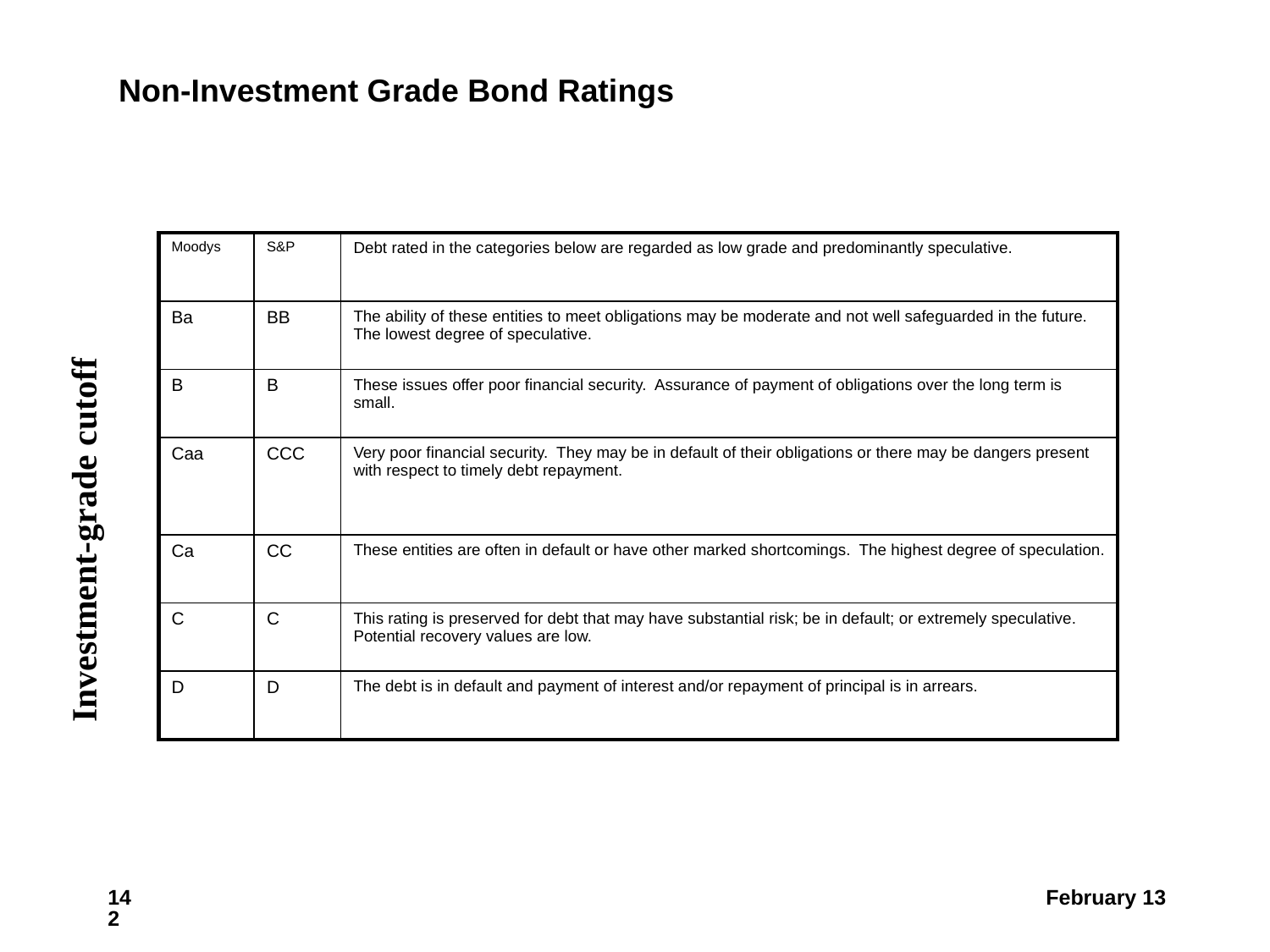

# Non-Investment Grade Bond Ratings
| Moodys | S&P | Debt rated in the categories below are regarded as low grade and predominantly speculative. |
| --- | --- | --- |
| Ba | BB | The ability of these entities to meet obligations may be moderate and not well safeguarded in the future. The lowest degree of speculative. |
| B | B | These issues offer poor financial security. Assurance of payment of obligations over the long term is small. |
| Caa | CCC | Very poor financial security. They may be in default of their obligations or there may be dangers present with respect to timely debt repayment. |
| Ca | CC | These entities are often in default or have other marked shortcomings. The highest degree of speculation. |
| C | C | This rating is preserved for debt that may have substantial risk; be in default; or extremely speculative. Potential recovery values are low. |
| D | D | The debt is in default and payment of interest and/or repayment of principal is in arrears. |
Investment-grade cutoff